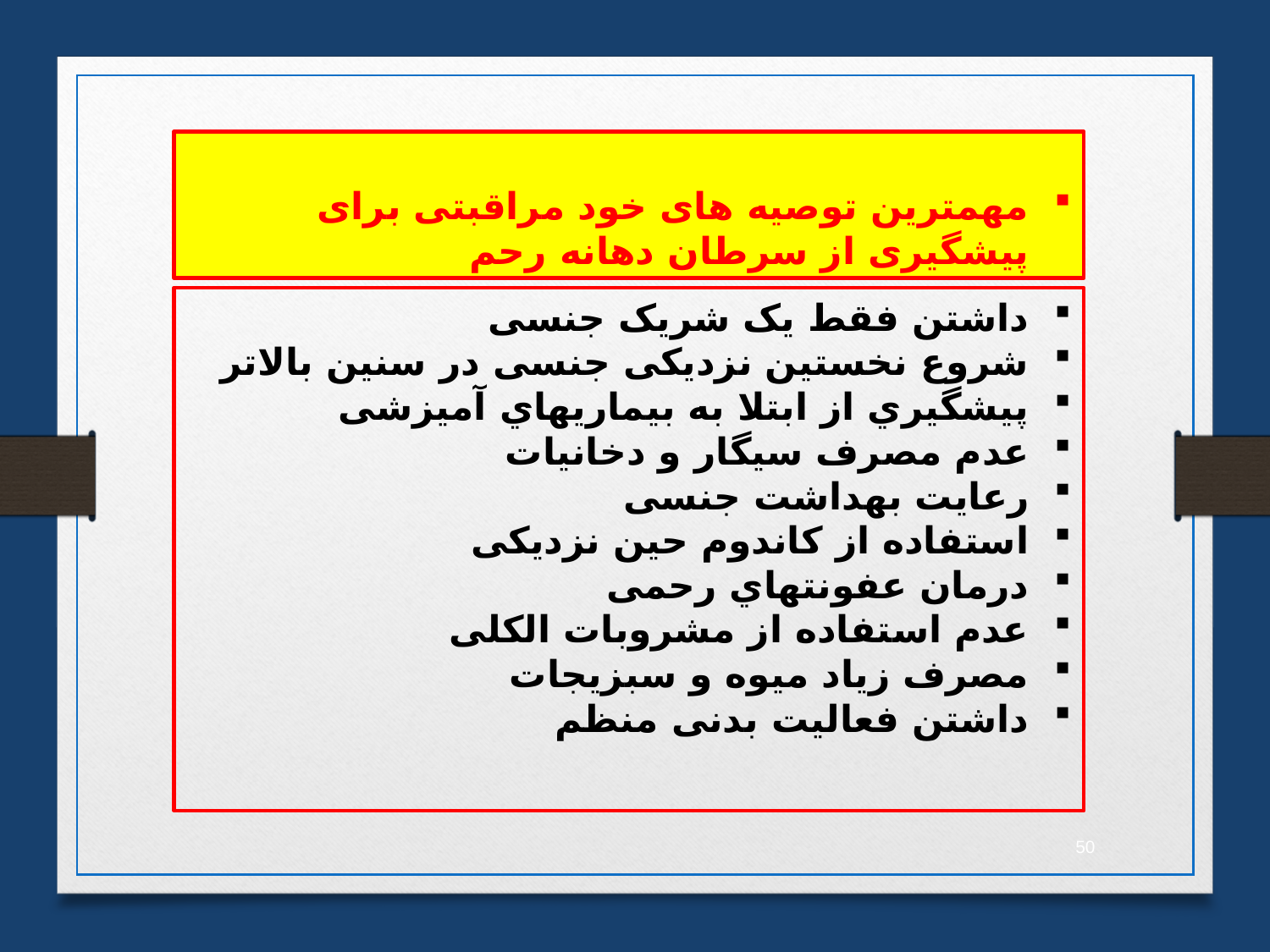

مهمترین توصیه های خود مراقبتی برای پیشگیری از سرطان دهانه رحم
داشتن فقط یک شریک جنسی
شروع نخستین نزدیکی جنسی در سنین بالاتر
پیشگیري از ابتلا به بیماريهاي آمیزشی
عدم مصرف سیگار و دخانیات
رعایت بهداشت جنسی
استفاده از کاندوم حین نزدیکی
درمان عفونتهاي رحمی
عدم استفاده از مشروبات الکلی
مصرف زیاد میوه و سبزیجات
داشتن فعالیت بدنی منظم

50